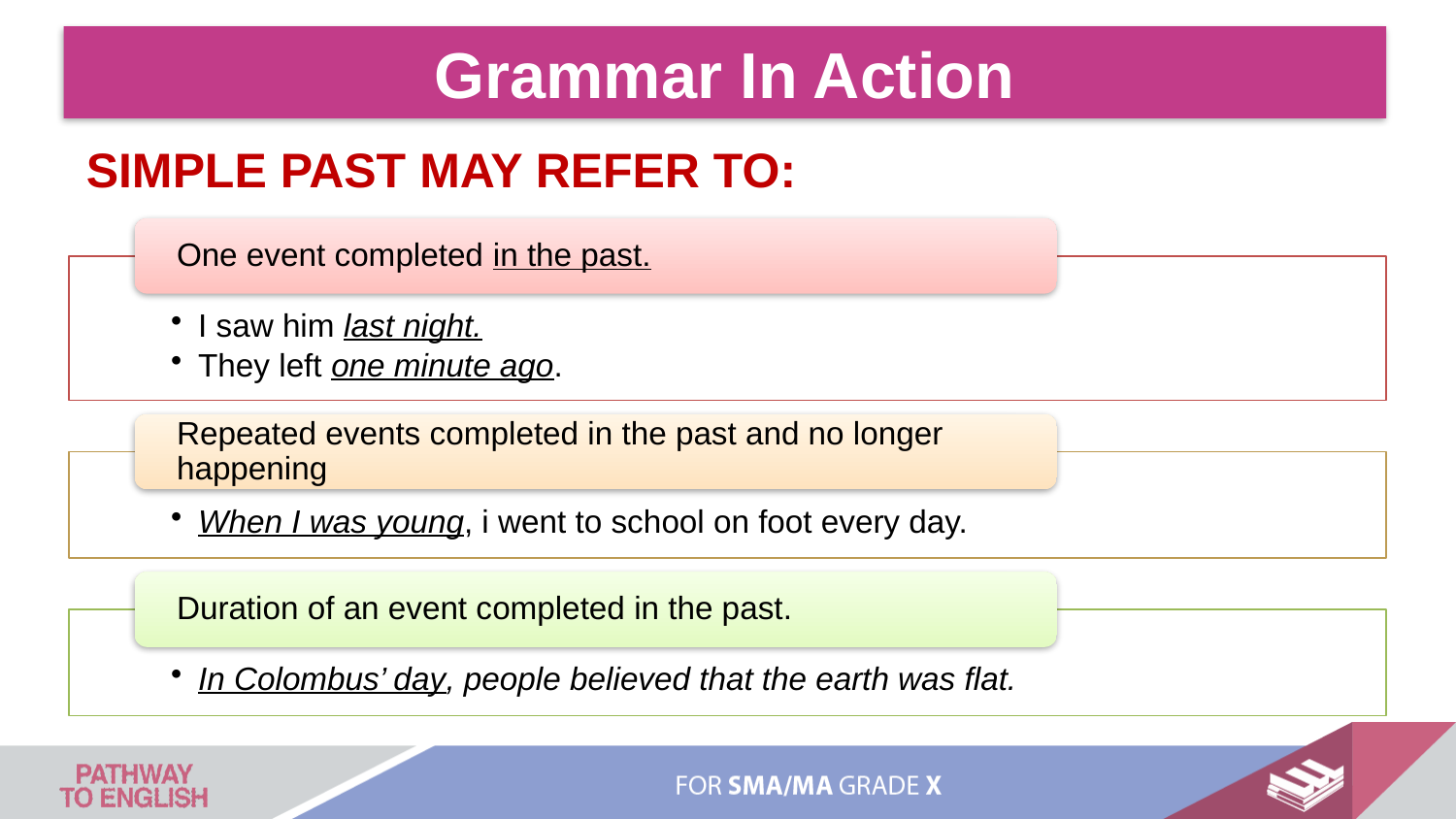

Grammar In Action
SIMPLE PAST MAY REFER TO:
I saw him last night.
They left one minute ago.
One event completed in the past.
When I was young, i went to school on foot every day.
Repeated events completed in the past and no longer happening
In Colombus’ day, people believed that the earth was flat.
Duration of an event completed in the past.